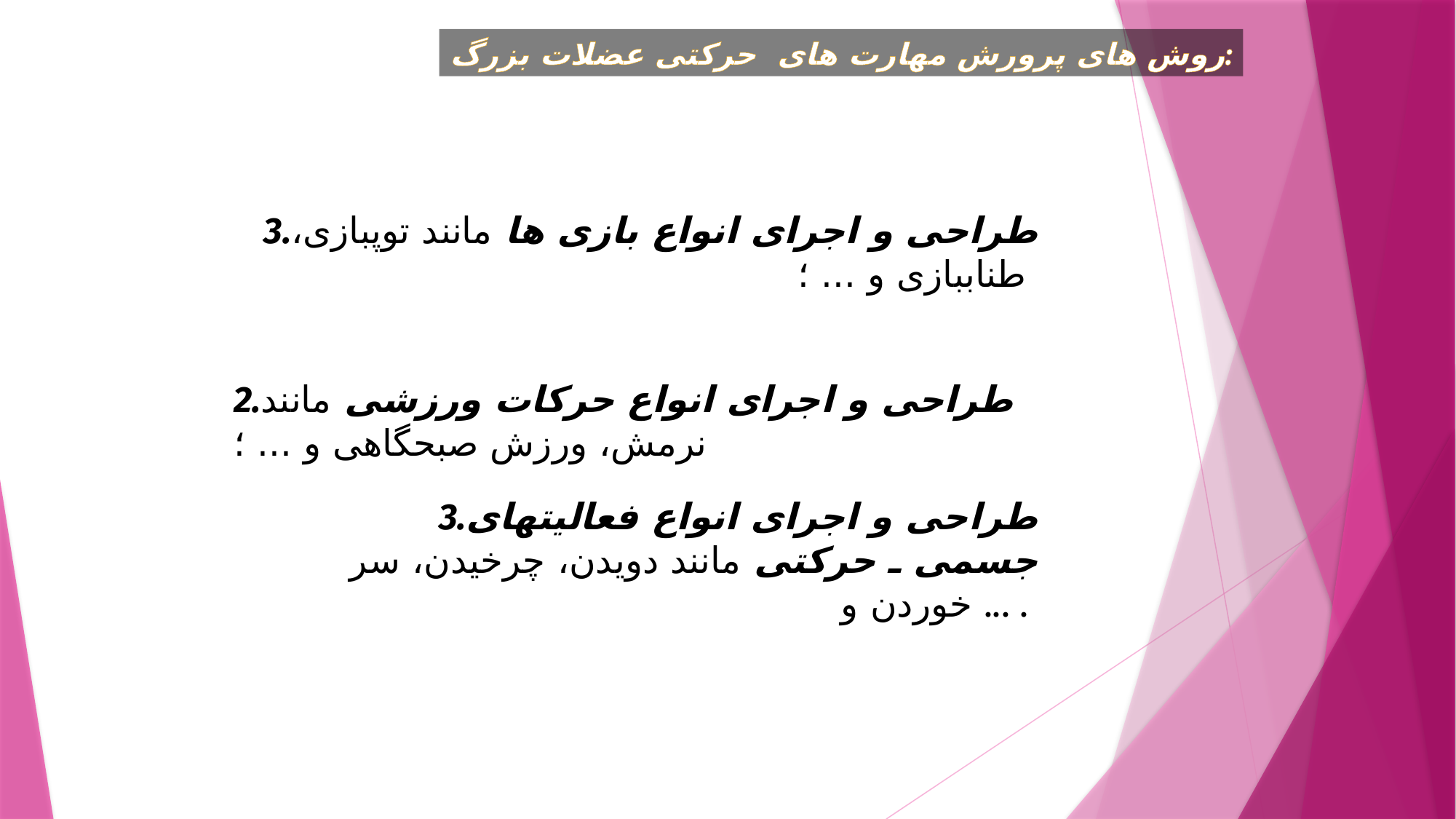

روش های پرورش مهارت های  حرکتی عضلات بزرگ:
3.طراحی و اجرای انواع بازی ها مانند توپبازی، طناببازی و ... ؛
2.طراحی و اجرای انواع حرکات ورزشی مانند نرمش، ورزش صبحگاهی و ... ؛
3.طراحی و اجرای انواع فعالیتهای جسمی ـ حرکتی مانند دویدن، چرخیدن، سر خوردن و ... .